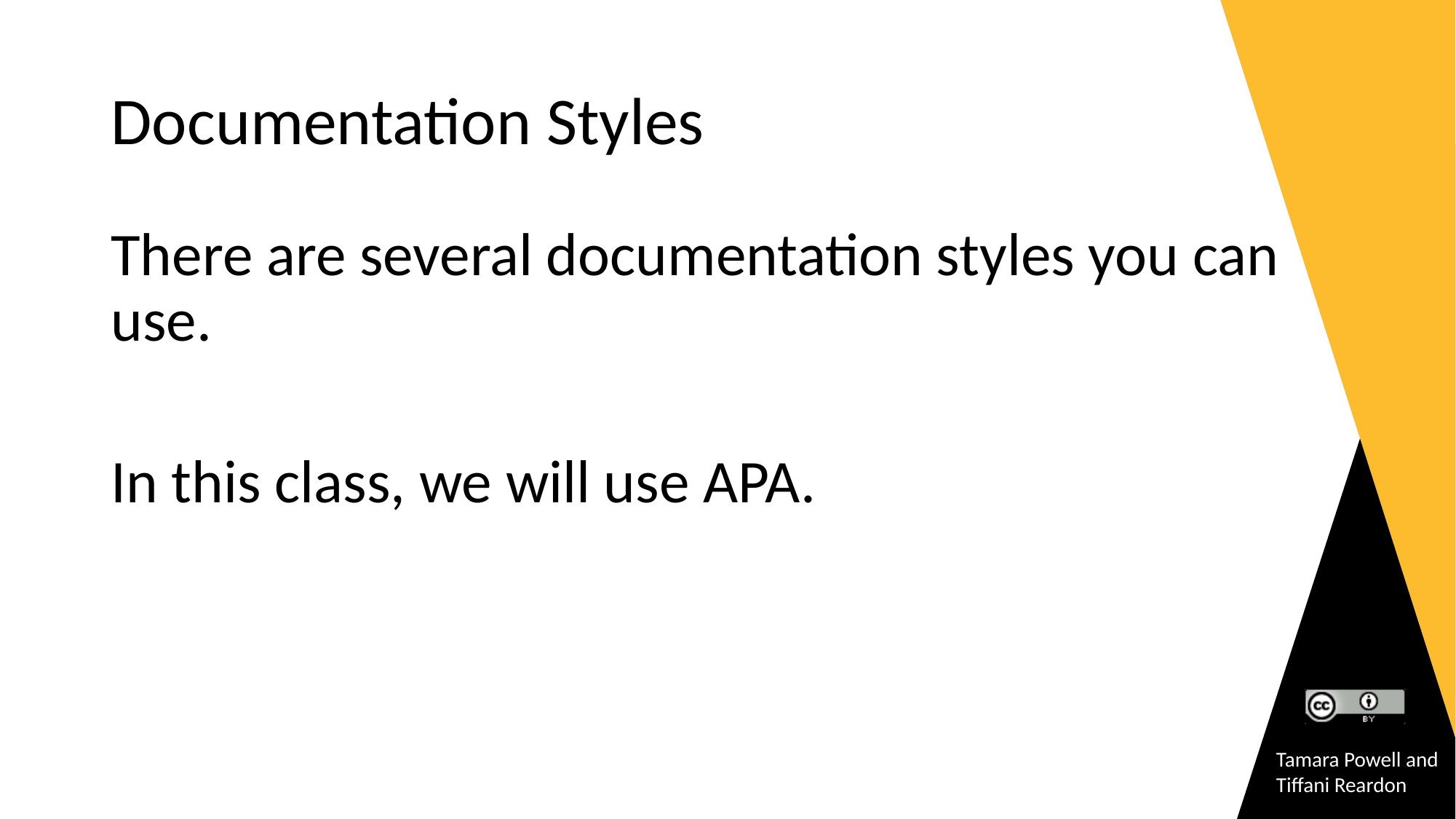

# Documentation Styles
There are several documentation styles you can use.

In this class, we will use APA.